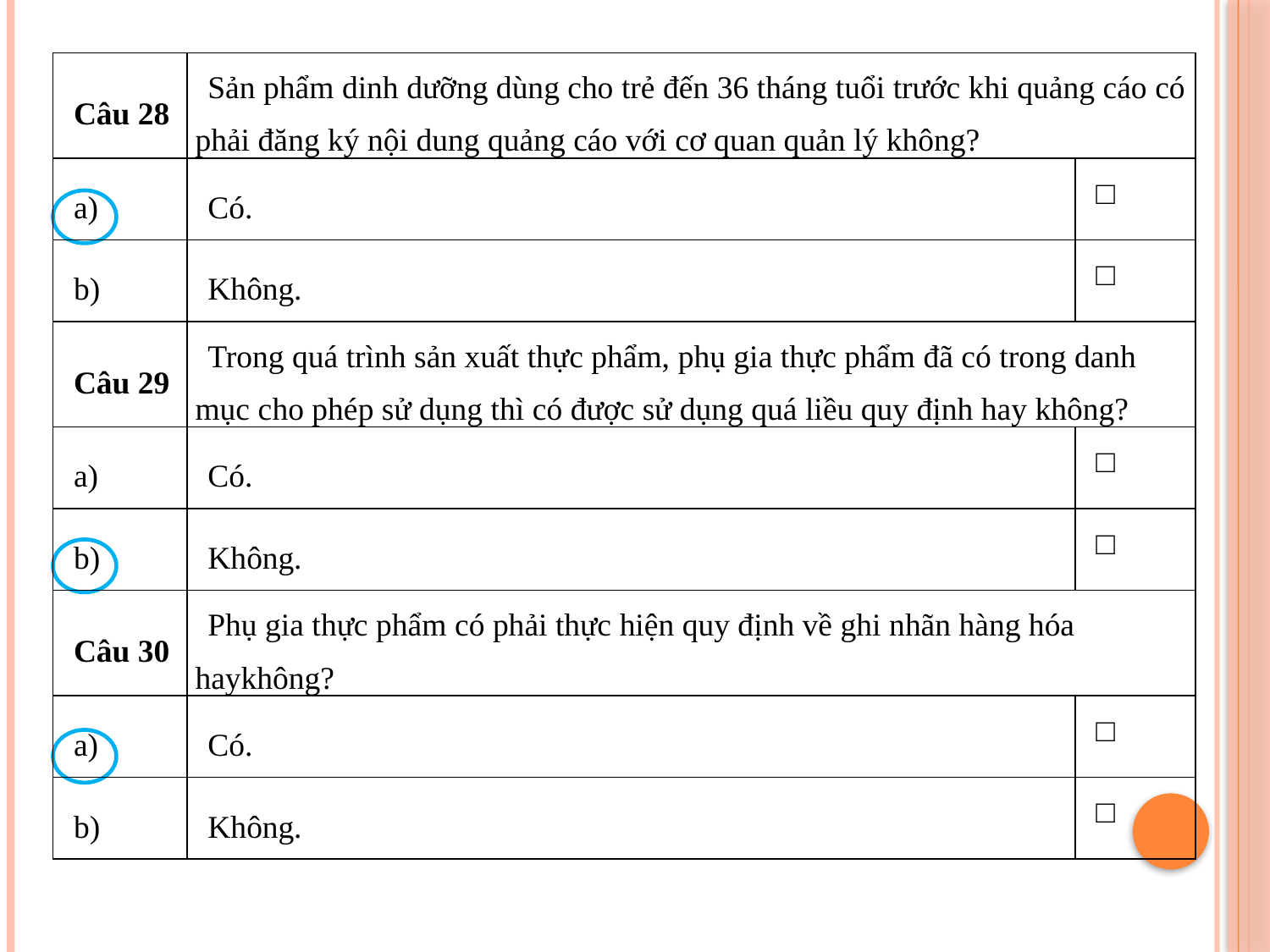

| Câu 28 | Sản phẩm dinh dưỡng dùng cho trẻ đến 36 tháng tuổi trước khi quảng cáo có phải đăng ký nội dung quảng cáo với cơ quan quản lý không? |  |
| --- | --- | --- |
| a) | Có. | □ |
| b) | Không. | □ |
| Câu 29 | Trong quá trình sản xuất thực phẩm, phụ gia thực phẩm đã có trong danh mục cho phép sử dụng thì có được sử dụng quá liều quy định hay không? |  |
| a) | Có. | □ |
| b) | Không. | □ |
| Câu 30 | Phụ gia thực phẩm có phải thực hiện quy định về ghi nhãn hàng hóa haykhông? |  |
| a) | Có. | □ |
| b) | Không. | □ |